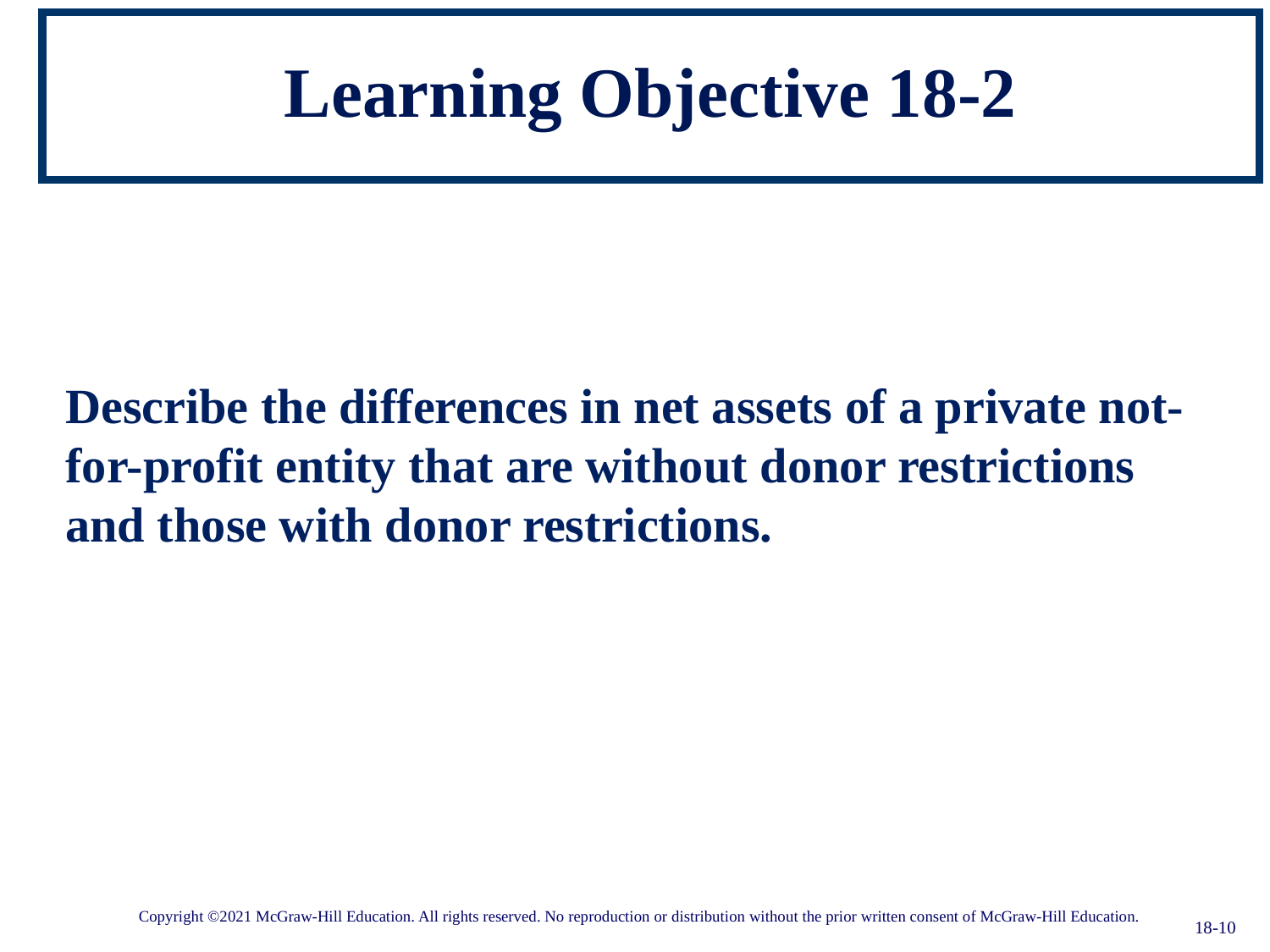

# Learning Objective 18-2

Describe the differences in net assets of a private not-for-profit entity that are without donor restrictions and those with donor restrictions.

18-10
Copyright ©2021 McGraw-Hill Education. All rights reserved. No reproduction or distribution without the prior written consent of McGraw-Hill Education.